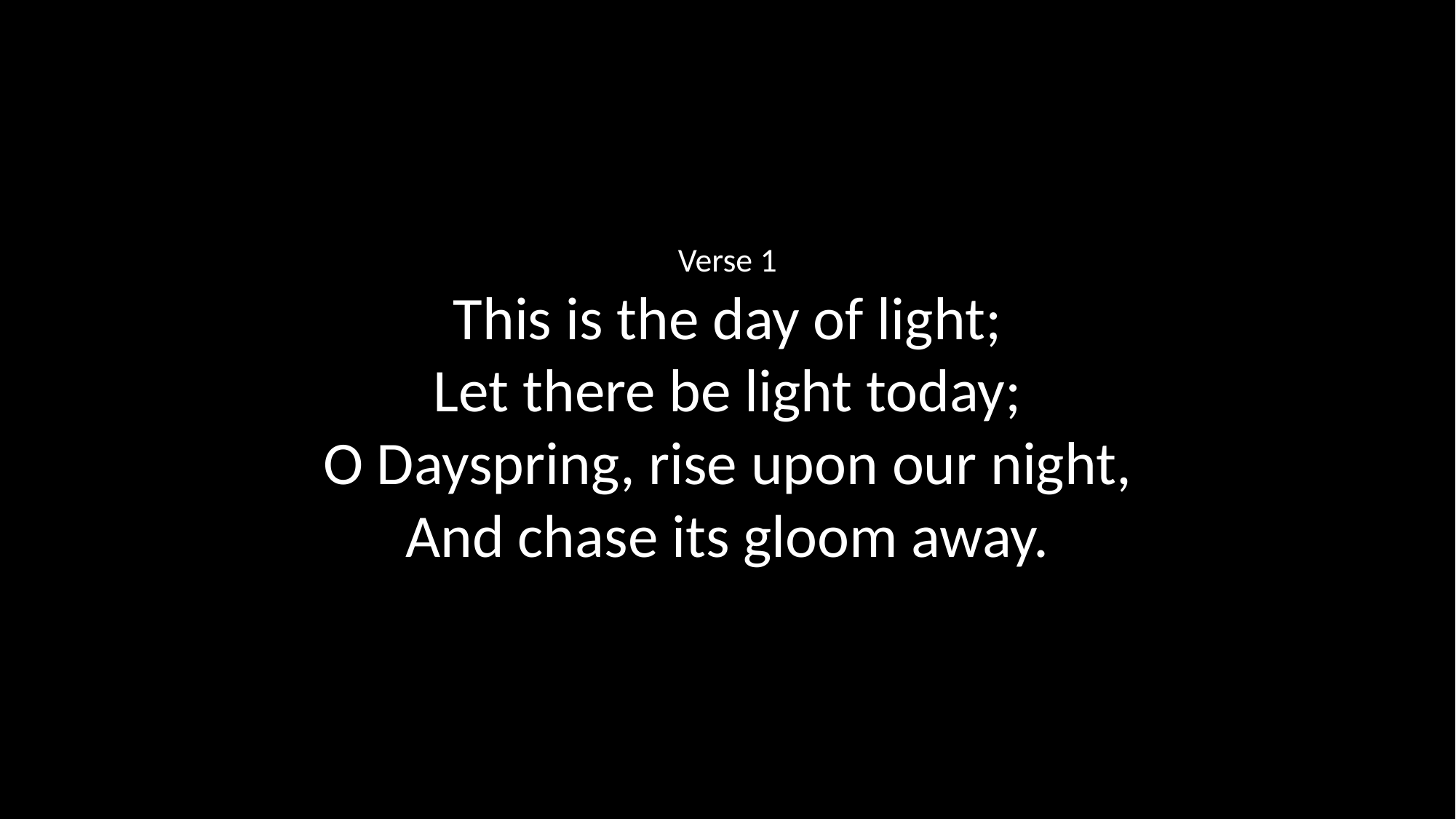

Verse 1
This is the day of light;
Let there be light today;
O Dayspring, rise upon our night,
And chase its gloom away.